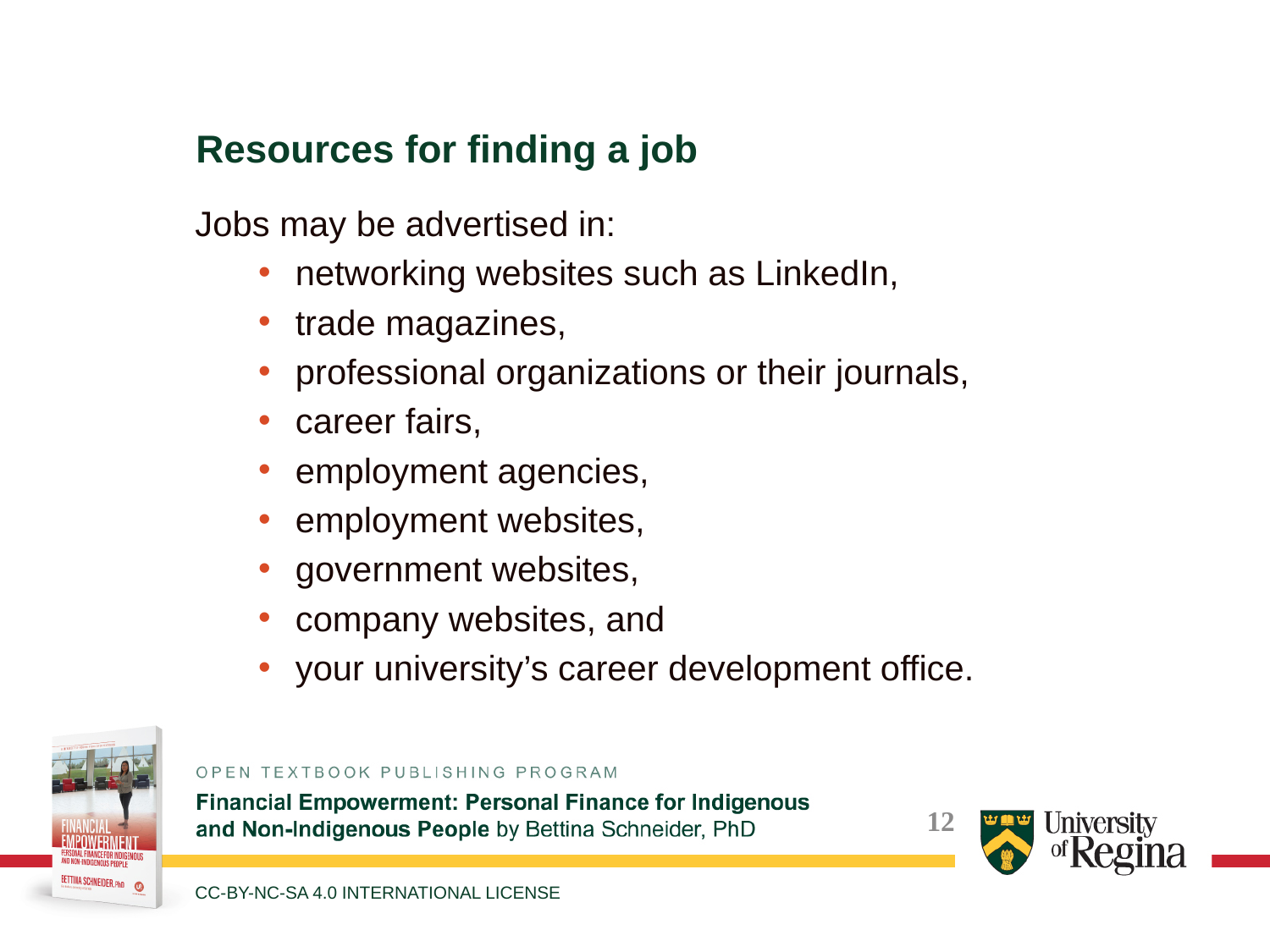

Resources for finding a job
Jobs may be advertised in:
networking websites such as LinkedIn,
trade magazines,
professional organizations or their journals,
career fairs,
employment agencies,
employment websites,
government websites,
company websites, and
your university’s career development office.

CC-BY-NC-SA 4.0 INTERNATIONAL LICENSE